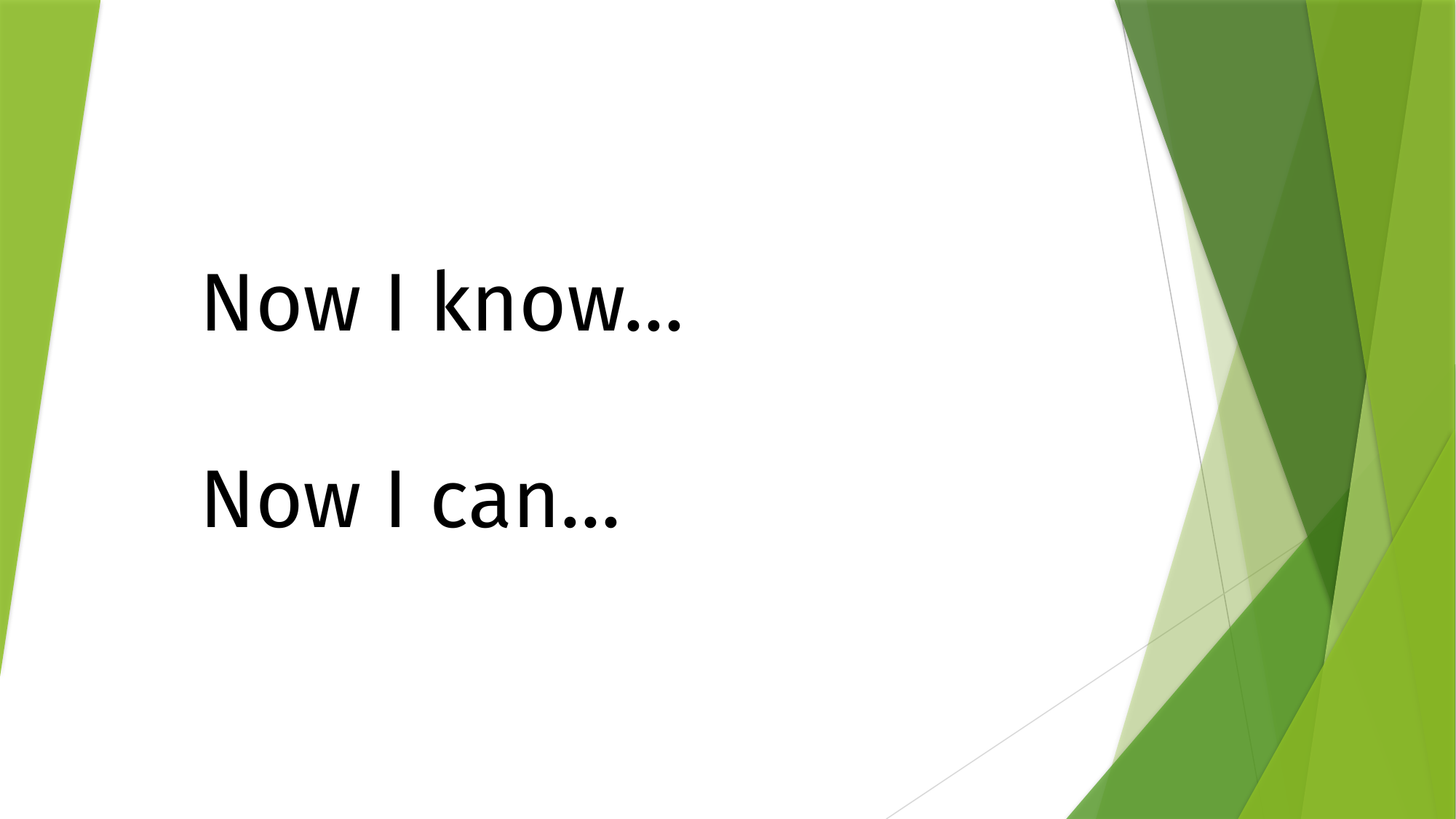

# Now I know… Now I can…